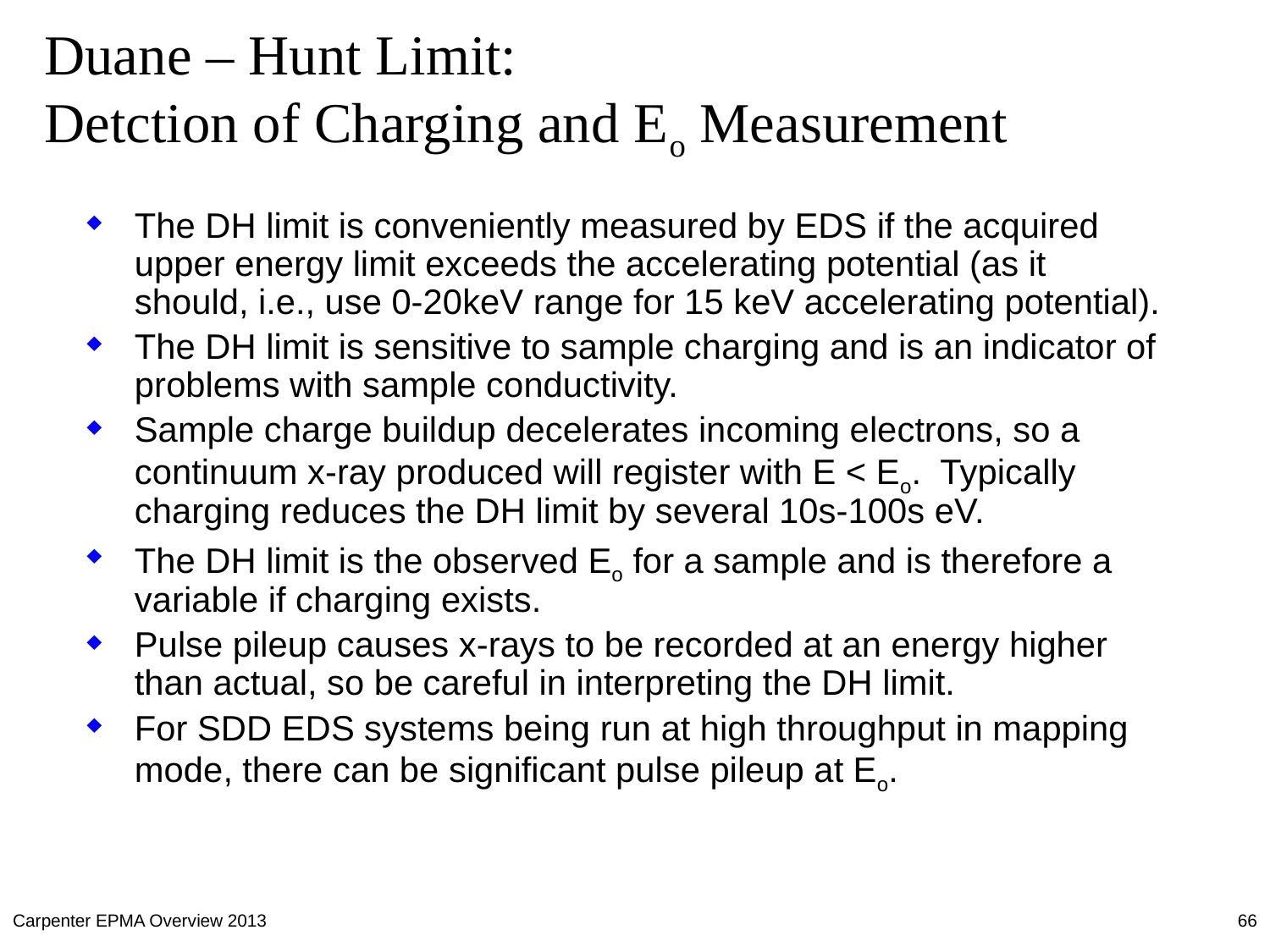

# Duane – Hunt Limit: Detction of Charging and Eo Measurement
The DH limit is conveniently measured by EDS if the acquired upper energy limit exceeds the accelerating potential (as it should, i.e., use 0-20keV range for 15 keV accelerating potential).
The DH limit is sensitive to sample charging and is an indicator of problems with sample conductivity.
Sample charge buildup decelerates incoming electrons, so a continuum x-ray produced will register with E < Eo.  Typically charging reduces the DH limit by several 10s-100s eV.
The DH limit is the observed Eo for a sample and is therefore a variable if charging exists.
Pulse pileup causes x-rays to be recorded at an energy higher than actual, so be careful in interpreting the DH limit.
For SDD EDS systems being run at high throughput in mapping mode, there can be significant pulse pileup at Eo.
Carpenter EPMA Overview 2013
66